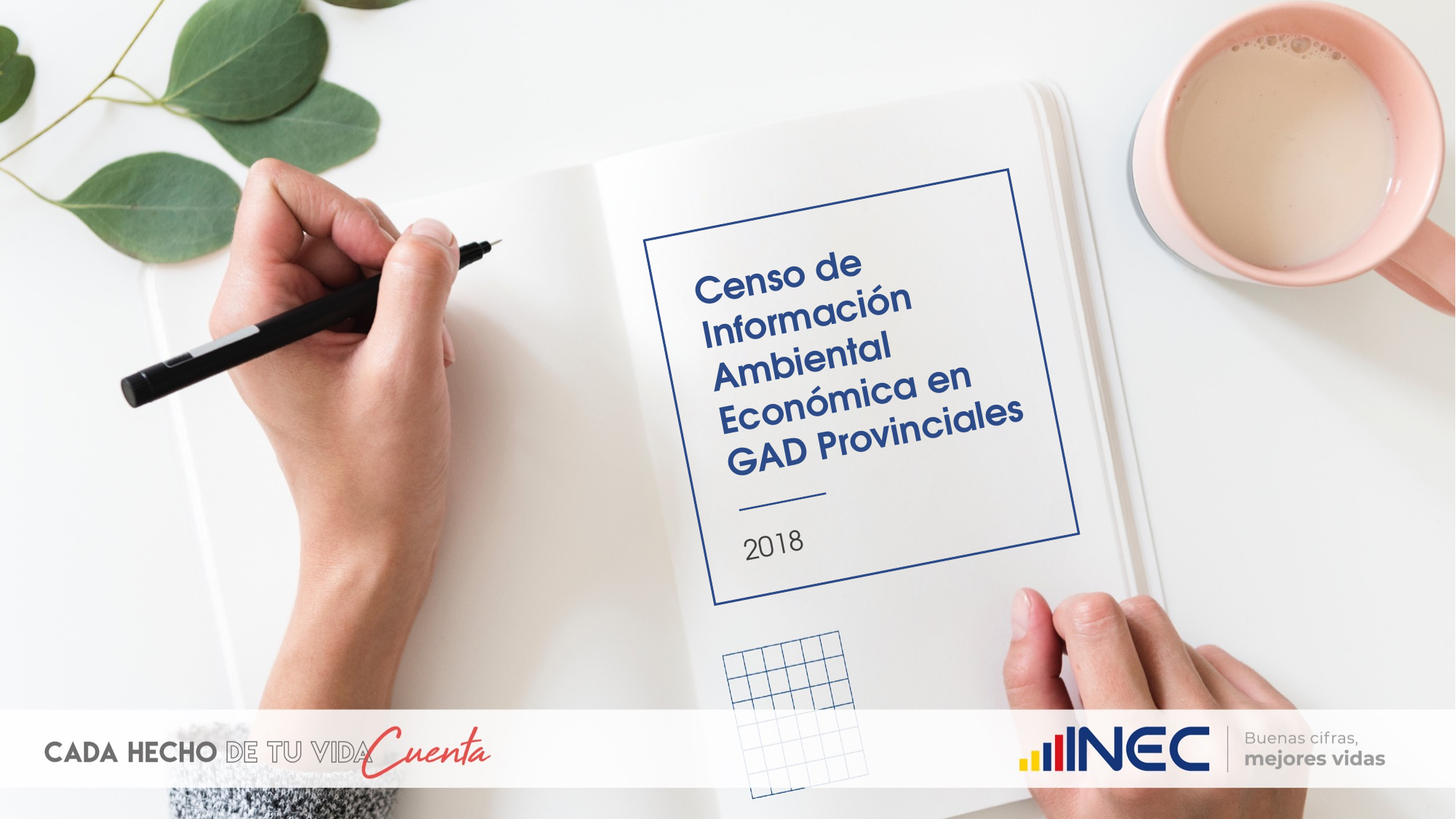

# Censo de Información Ambiental Económica en GAD Provinciales
2018